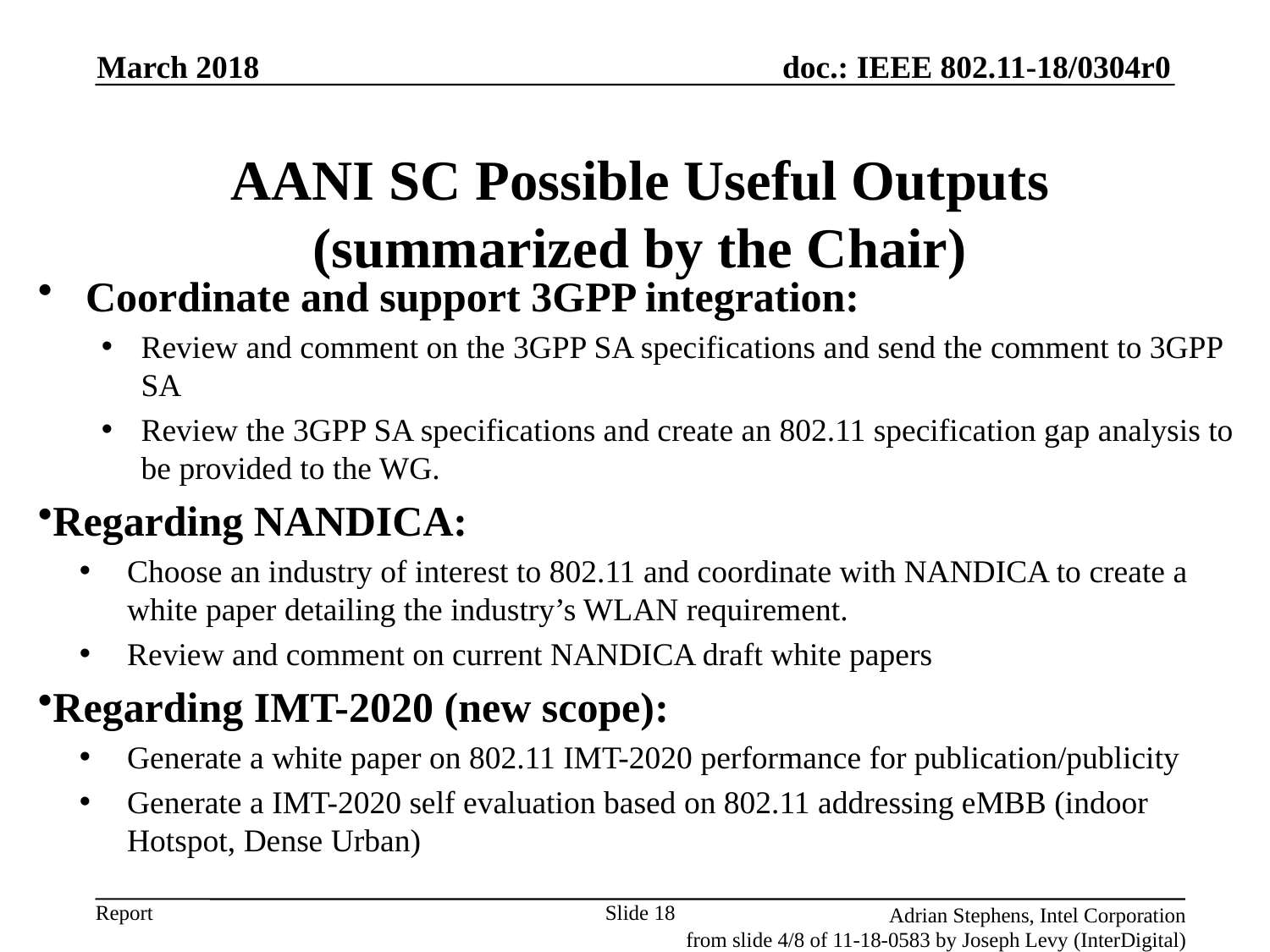

March 2018
# AANI SC Possible Useful Outputs (summarized by the Chair)
Coordinate and support 3GPP integration:
Review and comment on the 3GPP SA specifications and send the comment to 3GPP SA
Review the 3GPP SA specifications and create an 802.11 specification gap analysis to be provided to the WG.
Regarding NANDICA:
Choose an industry of interest to 802.11 and coordinate with NANDICA to create a white paper detailing the industry’s WLAN requirement.
Review and comment on current NANDICA draft white papers
Regarding IMT-2020 (new scope):
Generate a white paper on 802.11 IMT-2020 performance for publication/publicity
Generate a IMT-2020 self evaluation based on 802.11 addressing eMBB (indoor Hotspot, Dense Urban)
Slide 18
Adrian Stephens, Intel Corporation
from slide 4/8 of 11-18-0583 by Joseph Levy (InterDigital)